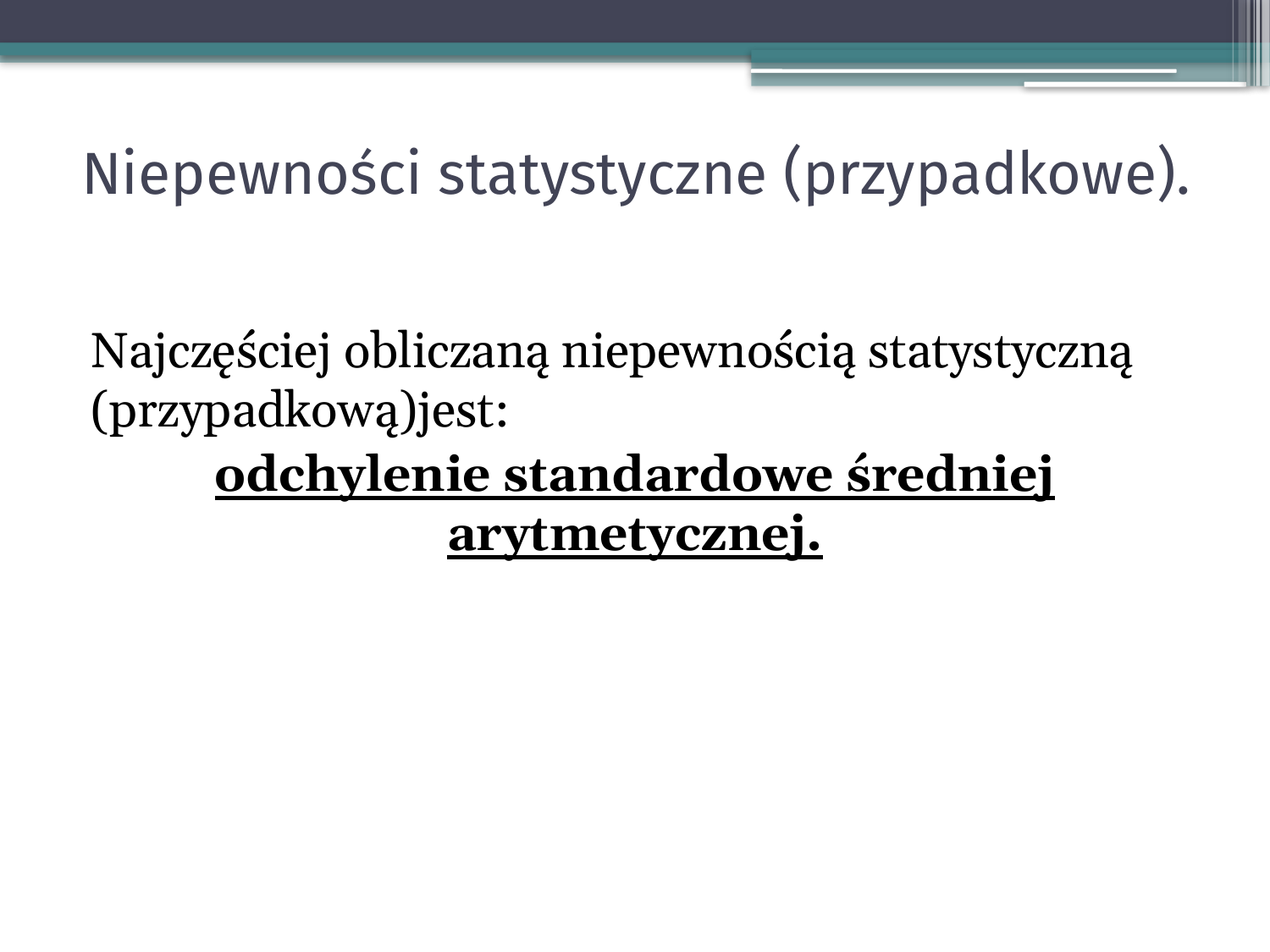

# Niepewności statystyczne (przypadkowe).
Najczęściej obliczaną niepewnością statystyczną (przypadkową)jest:
odchylenie standardowe średniej arytmetycznej.